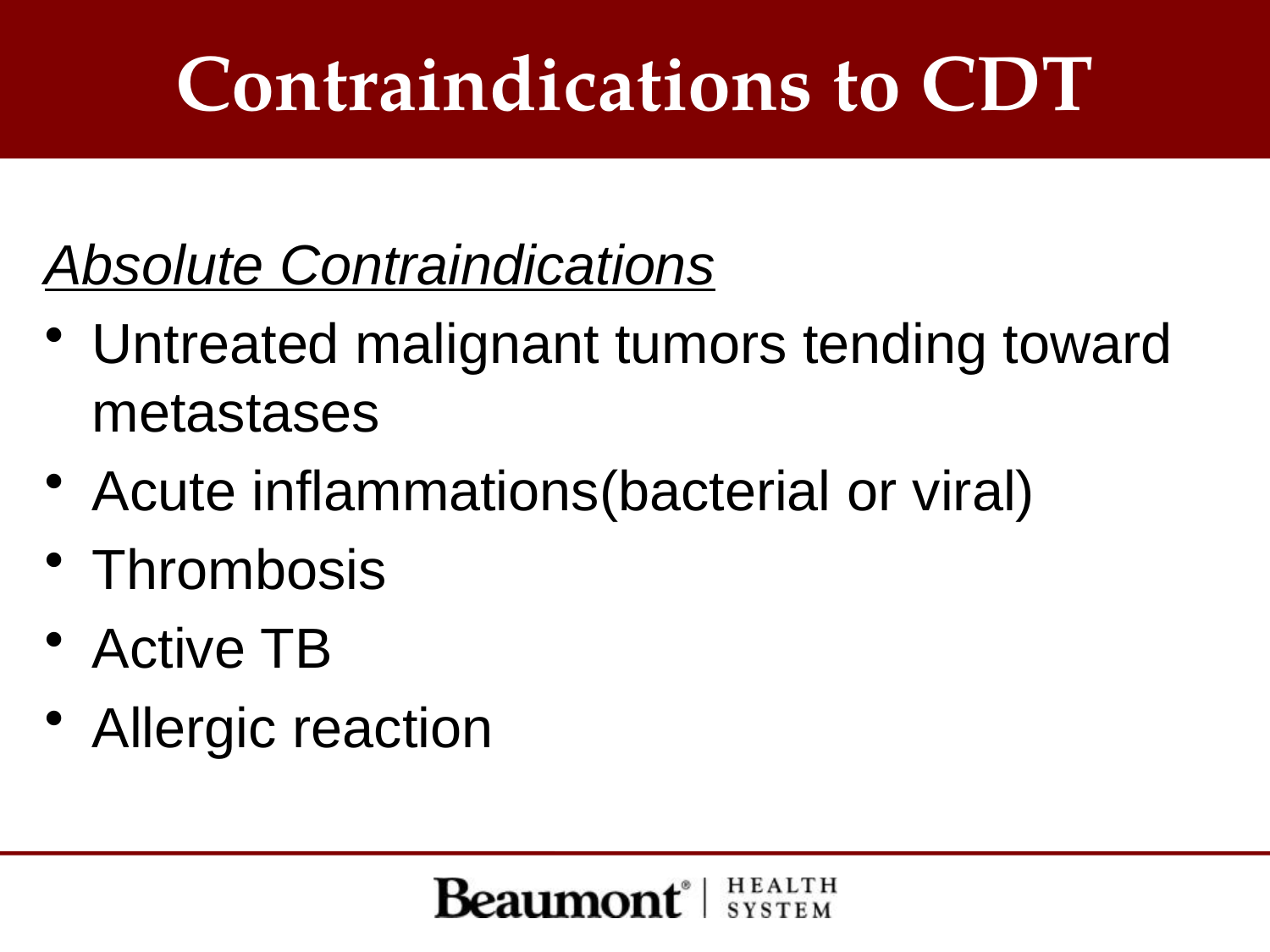

# Contraindications to CDT
Absolute Contraindications
Untreated malignant tumors tending toward metastases
Acute inflammations(bacterial or viral)
Thrombosis
Active TB
Allergic reaction